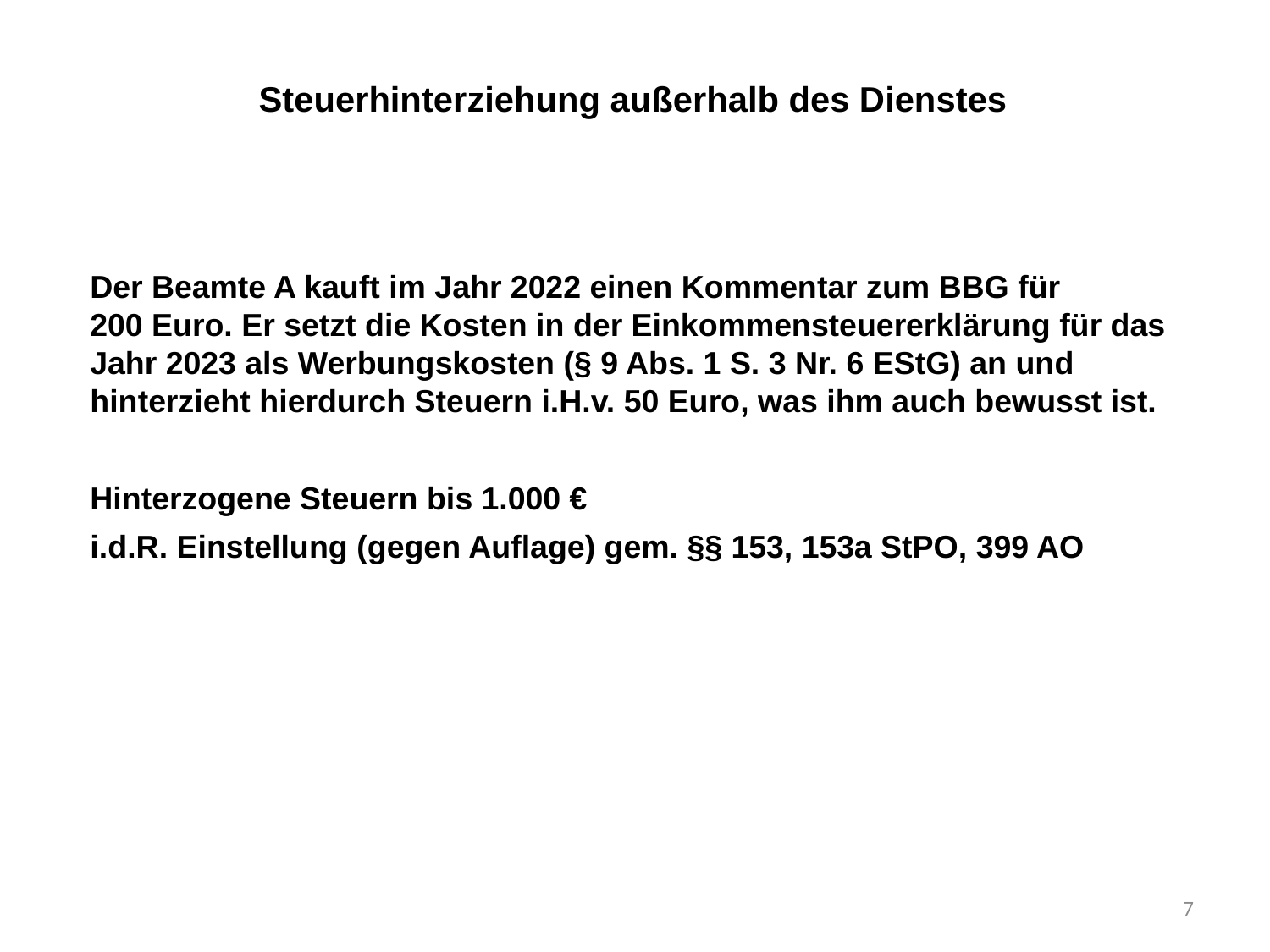

# Steuerhinterziehung außerhalb des Dienstes
Der Beamte A kauft im Jahr 2022 einen Kommentar zum BBG für           200 Euro. Er setzt die Kosten in der Einkommensteuererklärung für das Jahr 2023 als Werbungskosten (§ 9 Abs. 1 S. 3 Nr. 6 EStG) an und hinterzieht hierdurch Steuern i.H.v. 50 Euro, was ihm auch bewusst ist.

Hinterzogene Steuern bis 1.000 €
i.d.R. Einstellung (gegen Auflage) gem. §§ 153, 153a StPO, 399 AO

7